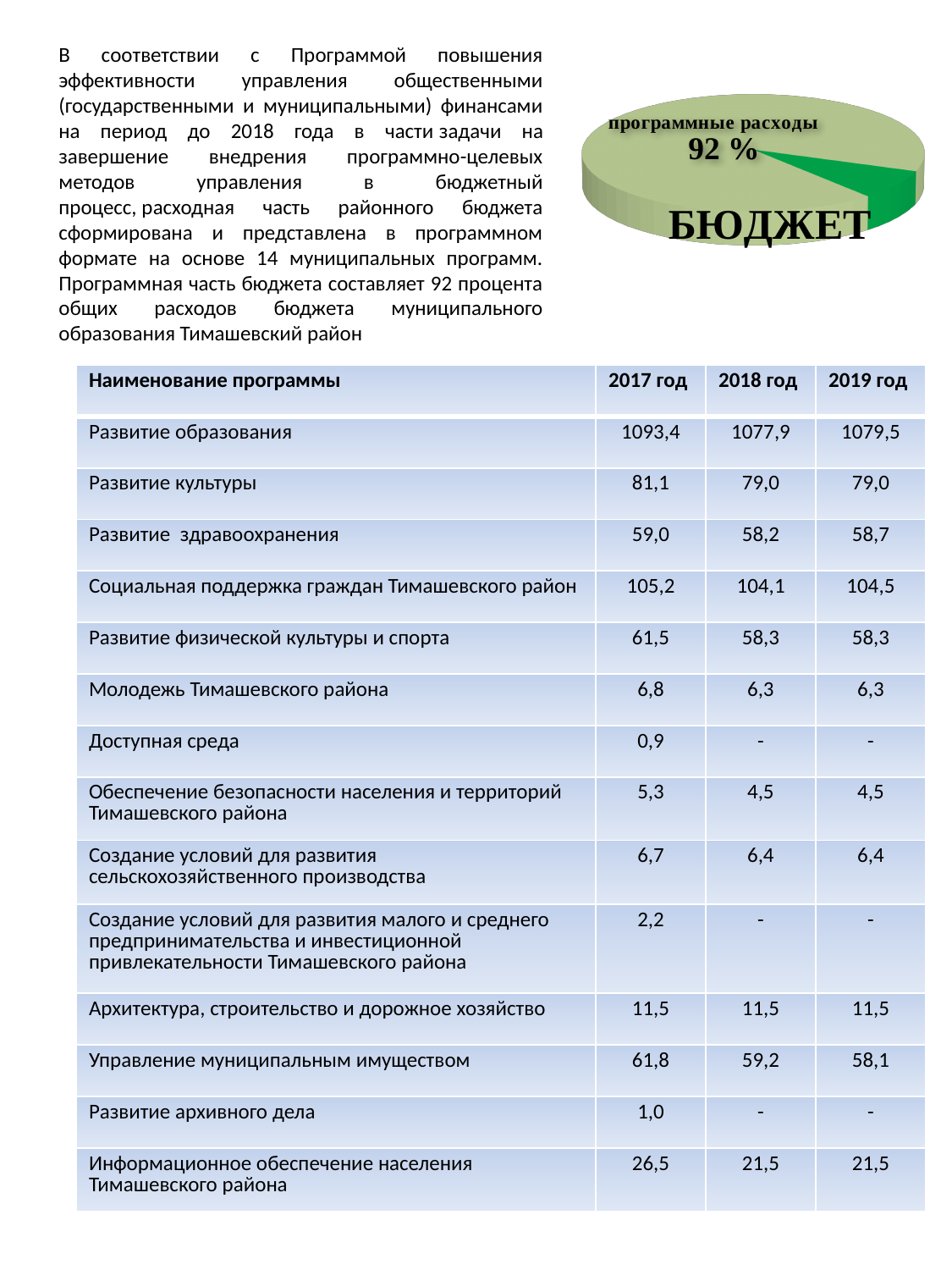

[unsupported chart]

В соответствии с Программой повышения эффективности управления общественными (государственными и муниципальными) финансами на период до 2018 года в части задачи на завершение внедрения программно-целевых методов управления в бюджетный процесс, расходная часть районного бюджета сформирована и представлена в программном формате на основе 14 муниципальных программ. Программная часть бюджета составляет 92 процента общих расходов бюджета муниципального образования Тимашевский район
| Наименование программы | 2017 год | 2018 год | 2019 год |
| --- | --- | --- | --- |
| Развитие образования | 1093,4 | 1077,9 | 1079,5 |
| Развитие культуры | 81,1 | 79,0 | 79,0 |
| Развитие здравоохранения | 59,0 | 58,2 | 58,7 |
| Социальная поддержка граждан Тимашевского район | 105,2 | 104,1 | 104,5 |
| Развитие физической культуры и спорта | 61,5 | 58,3 | 58,3 |
| Молодежь Тимашевского района | 6,8 | 6,3 | 6,3 |
| Доступная среда | 0,9 | - | - |
| Обеспечение безопасности населения и территорий Тимашевского района | 5,3 | 4,5 | 4,5 |
| Создание условий для развития сельскохозяйственного производства | 6,7 | 6,4 | 6,4 |
| Создание условий для развития малого и среднего предпринимательства и инвестиционной привлекательности Тимашевского района | 2,2 | - | - |
| Архитектура, строительство и дорожное хозяйство | 11,5 | 11,5 | 11,5 |
| Управление муниципальным имуществом | 61,8 | 59,2 | 58,1 |
| Развитие архивного дела | 1,0 | - | - |
| Информационное обеспечение населения Тимашевского района | 26,5 | 21,5 | 21,5 |